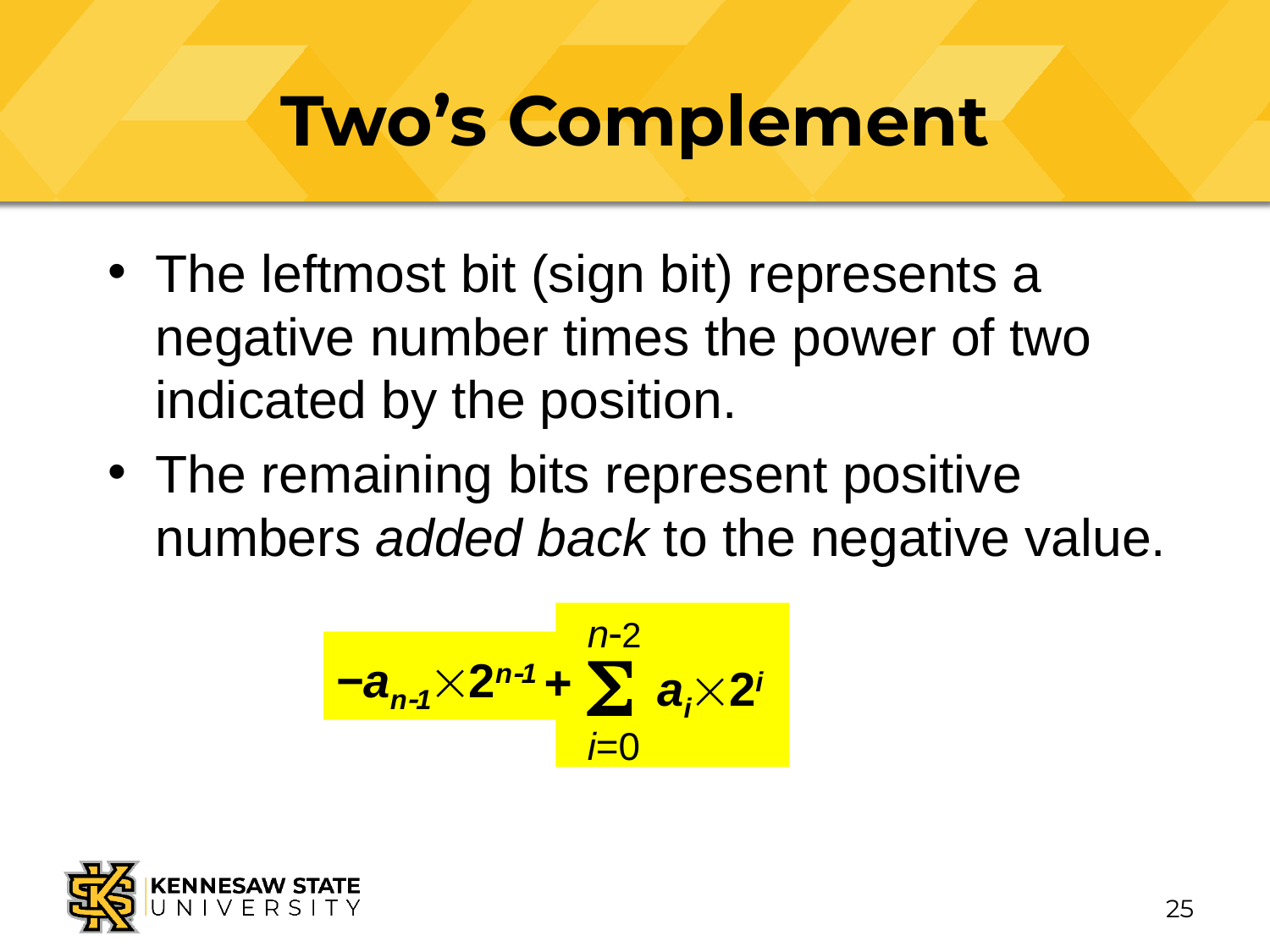

# Two’s Complement
The leftmost bit (sign bit) represents a negative number times the power of two indicated by the position.
The remaining bits represent positive numbers added back to the negative value.

n−2
Σ
−an−1×2n−1 +
ai×2i
i=0

25